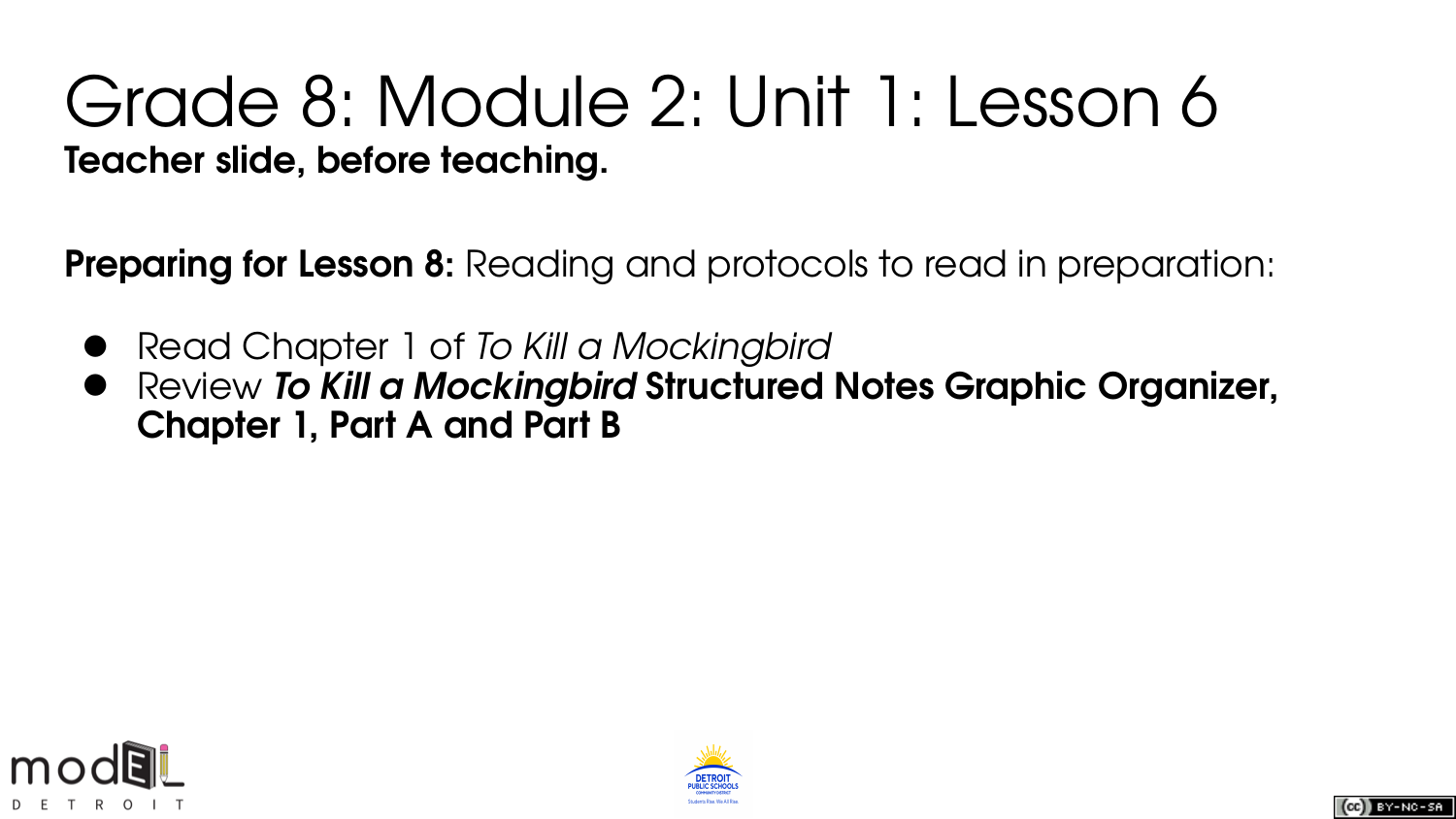

# Grade 8: Module 2: Unit 1: Lesson 6
Teacher slide, before teaching.
Preparing for Lesson 8: Reading and protocols to read in preparation:
Read Chapter 1 of To Kill a Mockingbird
Review To Kill a Mockingbird Structured Notes Graphic Organizer, Chapter 1, Part A and Part B